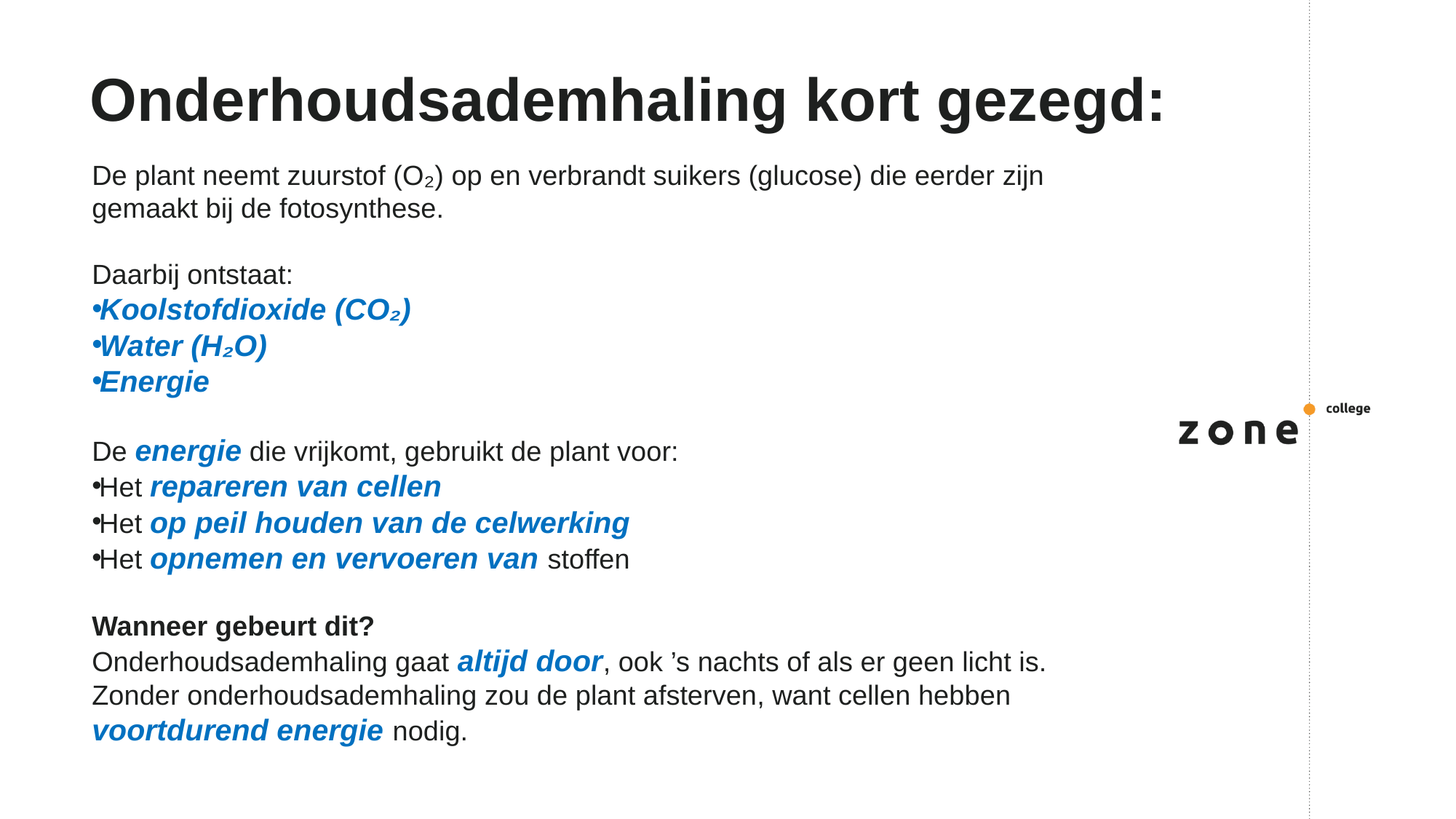

# Onderhoudsademhaling kort gezegd:
De plant neemt zuurstof (O₂) op en verbrandt suikers (glucose) die eerder zijn gemaakt bij de fotosynthese.
Daarbij ontstaat:
Koolstofdioxide (CO₂)
Water (H₂O)
Energie

De energie die vrijkomt, gebruikt de plant voor:
Het repareren van cellen
Het op peil houden van de celwerking
Het opnemen en vervoeren van stoffen

Wanneer gebeurt dit?
Onderhoudsademhaling gaat altijd door, ook ’s nachts of als er geen licht is.
Zonder onderhoudsademhaling zou de plant afsterven, want cellen hebben voortdurend energie nodig.